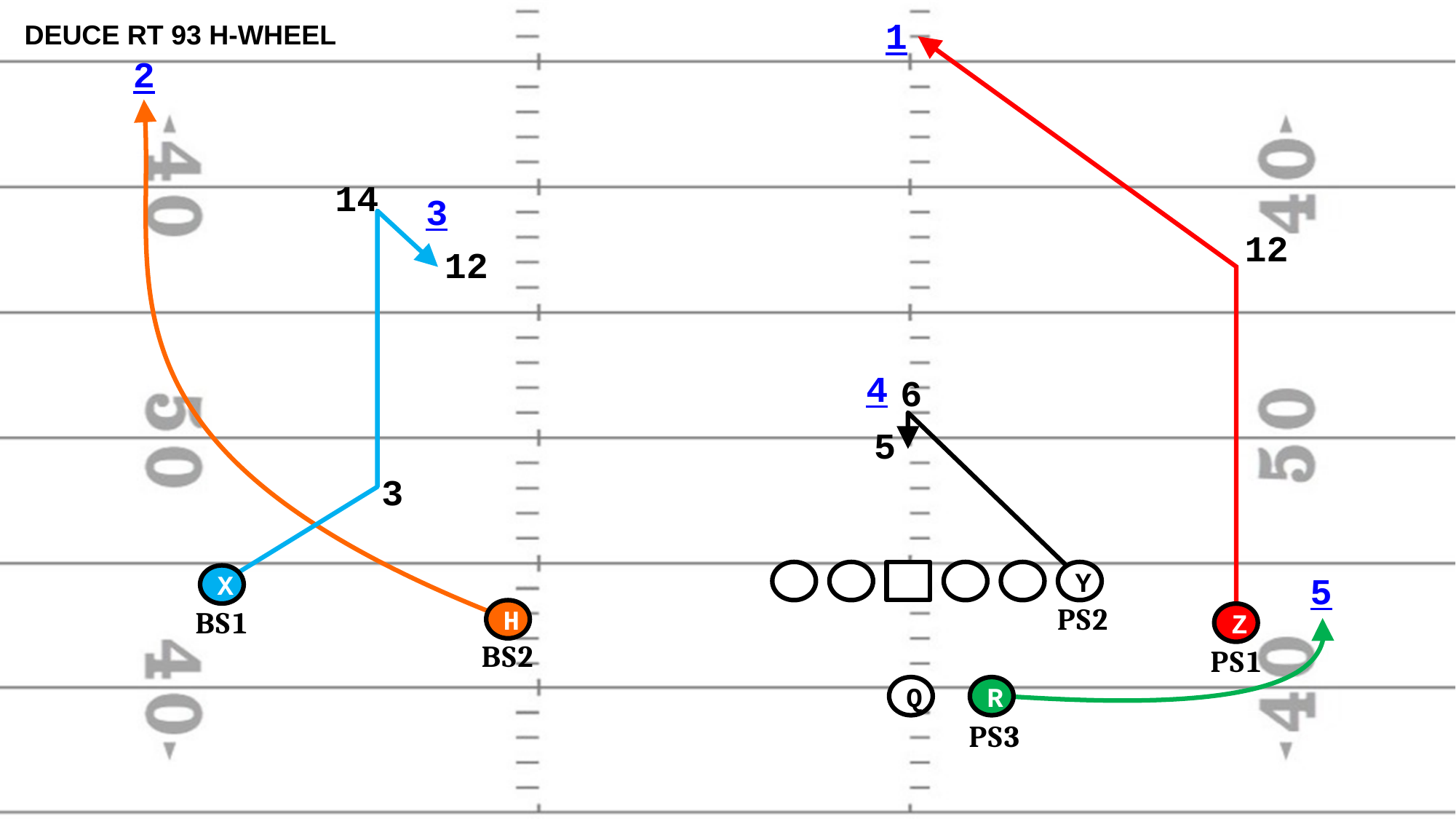

DEUCE RT 93 H-WHEEL
1

2

14
3

12
12
4
6

5
3

Y
X
5
PS2
BS1
H
Z

BS2
PS1
Q
R
PS3